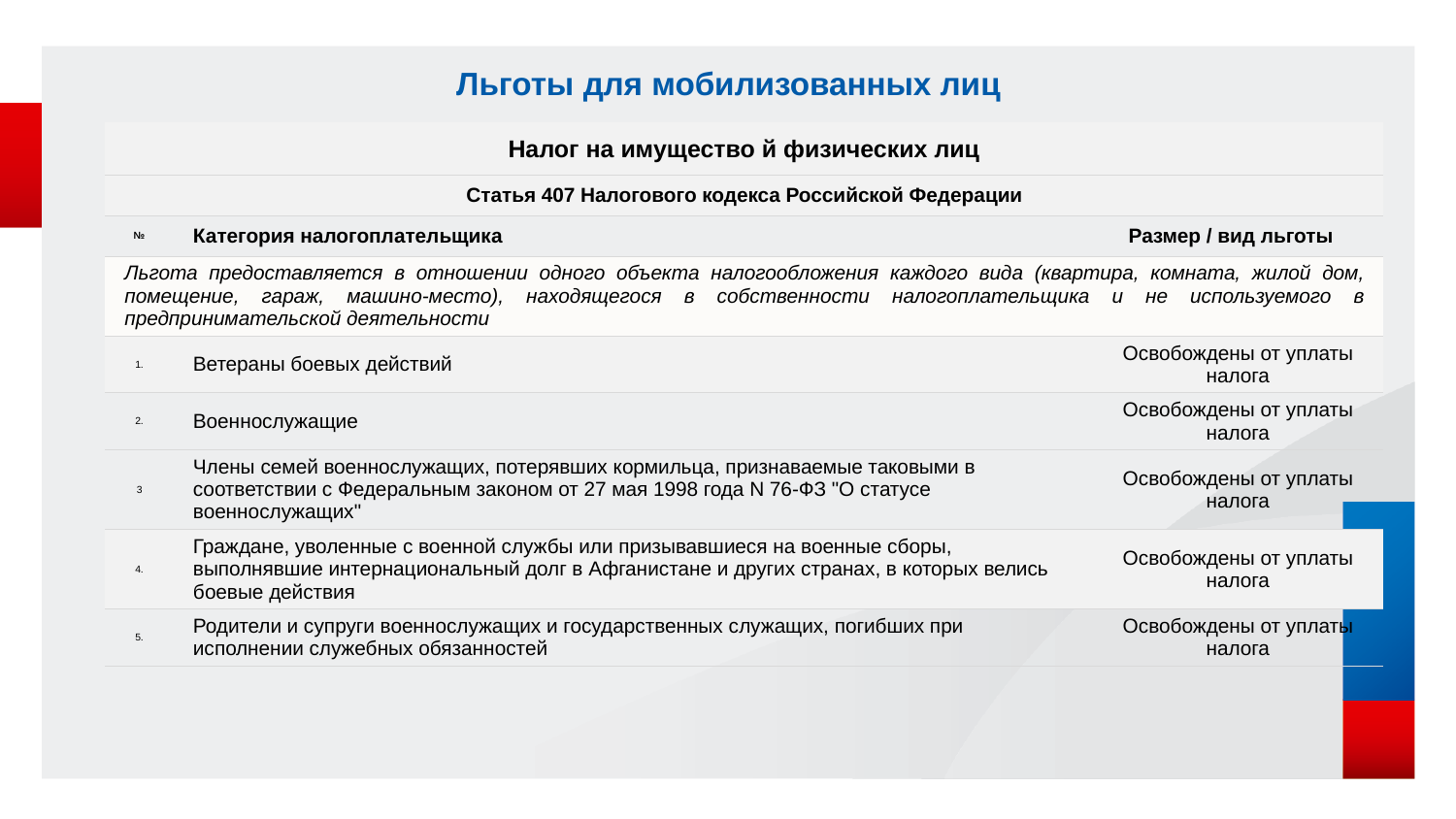

Льготы для мобилизованных лиц
| Налог на имущество й физических лиц |  |  |  |
| --- | --- | --- | --- |
| Статья 407 Налогового кодекса Российской Федерации |  |  |  |
| № | Категория налогоплательщика | Размер / вид льготы |  |
| Льгота предоставляется в отношении одного объекта налогообложения каждого вида (квартира, комната, жилой дом, помещение, гараж, машино-место), находящегося в собственности налогоплательщика и не используемого в предпринимательской деятельности |  |  |  |
| 1. | Ветераны боевых действий |  | Освобождены от уплаты налога |
| 2. | Военнослужащие |  | Освобождены от уплаты налога |
| 3 | Члены семей военнослужащих, потерявших кормильца, признаваемые таковыми в соответствии с Федеральным законом от 27 мая 1998 года N 76-ФЗ "О статусе военнослужащих" |  | Освобождены от уплаты налога |
| 4. | Граждане, уволенные с военной службы или призывавшиеся на военные сборы, выполнявшие интернациональный долг в Афганистане и других странах, в которых велись боевые действия |  | Освобождены от уплаты налога |
| 5. | Родители и супруги военнослужащих и государственных служащих, погибших при исполнении служебных обязанностей |  | Освобождены от уплаты налога |